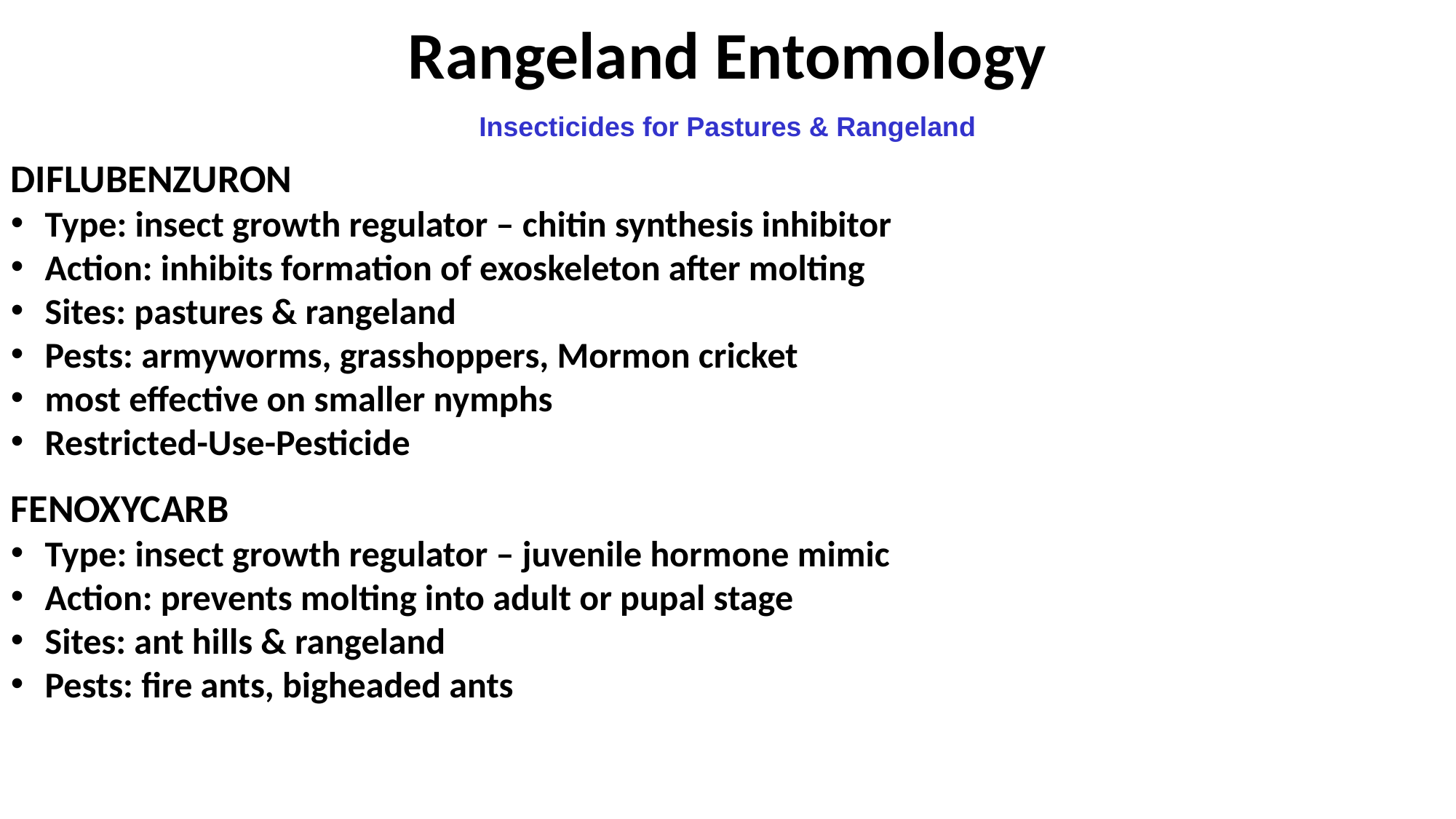

Rangeland Entomology
Insecticides for Pastures & Rangeland
DIFLUBENZURON
Type: insect growth regulator – chitin synthesis inhibitor
Action: inhibits formation of exoskeleton after molting
Sites: pastures & rangeland
Pests: armyworms, grasshoppers, Mormon cricket
most effective on smaller nymphs
Restricted-Use-Pesticide
FENOXYCARB
Type: insect growth regulator – juvenile hormone mimic
Action: prevents molting into adult or pupal stage
Sites: ant hills & rangeland
Pests: fire ants, bigheaded ants